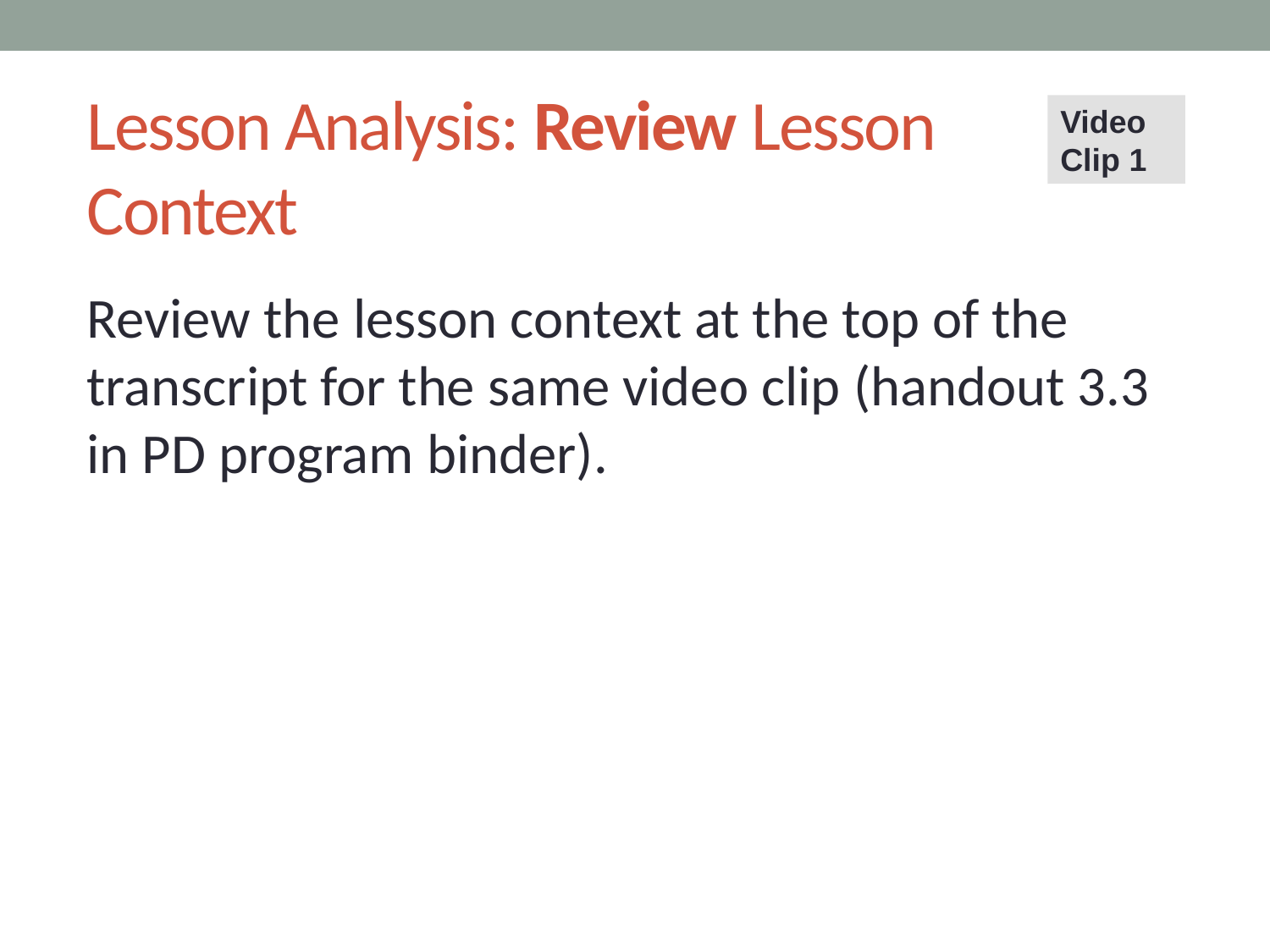

# Lesson Analysis: Review Lesson Context
Video Clip 1
Review the lesson context at the top of the transcript for the same video clip (handout 3.3 in PD program binder).